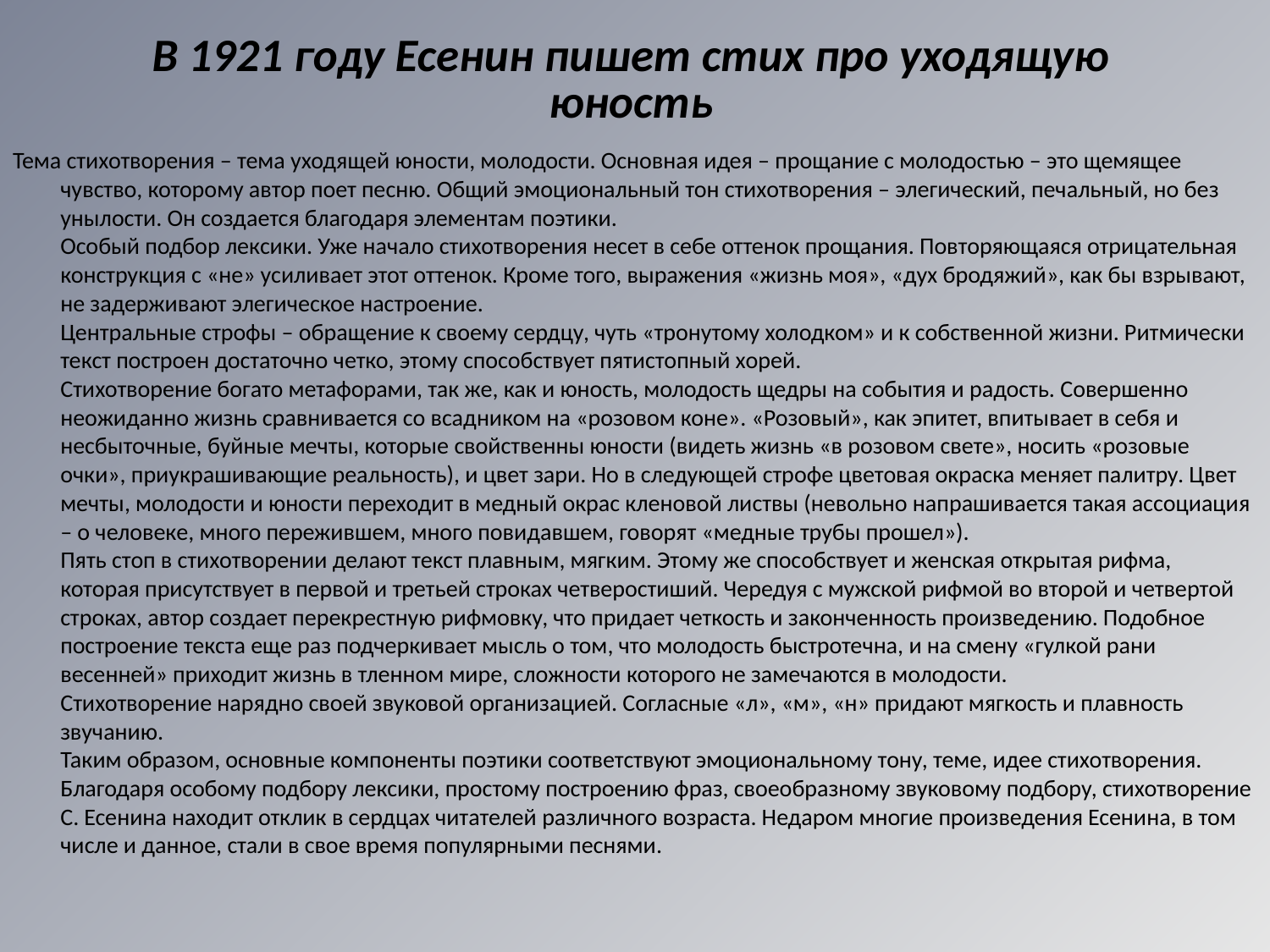

# В 1921 году Есенин пишет стих про уходящую юность
Тема стихотворения – тема уходящей юности, молодости. Основная идея – прощание с молодостью – это щемящее чувство, которому автор поет песню. Общий эмоциональный тон стихотворения – элегический, печальный, но без унылости. Он создается благодаря элементам поэтики.
Особый подбор лексики. Уже начало стихотворения несет в себе оттенок прощания. Повторяющаяся отрицательная конструкция с «не» усиливает этот оттенок. Кроме того, выражения «жизнь моя», «дух бродяжий», как бы взрывают, не задерживают элегическое настроение.
Центральные строфы – обращение к своему сердцу, чуть «тронутому холодком» и к собственной жизни. Ритмически текст построен достаточно четко, этому способствует пятистопный хорей.
Стихотворение богато метафорами, так же, как и юность, молодость щедры на события и радость. Совершенно неожиданно жизнь сравнивается со всадником на «розовом коне». «Розовый», как эпитет, впитывает в себя и несбыточные, буйные мечты, которые свойственны юности (видеть жизнь «в розовом свете», носить «розовые очки», приукрашивающие реальность), и цвет зари. Но в следующей строфе цветовая окраска меняет палитру. Цвет мечты, молодости и юности переходит в медный окрас кленовой листвы (невольно напрашивается такая ассоциация – о человеке, много пережившем, много повидавшем, говорят «медные трубы прошел»).
Пять стоп в стихотворении делают текст плавным, мягким. Этому же способствует и женская открытая рифма, которая присутствует в первой и третьей строках четверостиший. Чередуя с мужской рифмой во второй и четвертой строках, автор создает перекрестную рифмовку, что придает четкость и законченность произведению. Подобное построение текста еще раз подчеркивает мысль о том, что молодость быстротечна, и на смену «гулкой рани весенней» приходит жизнь в тленном мире, сложности которого не замечаются в молодости.
Стихотворение нарядно своей звуковой организацией. Согласные «л», «м», «н» придают мягкость и плавность звучанию.
Таким образом, основные компоненты поэтики соответствуют эмоциональному тону, теме, идее стихотворения. Благодаря особому подбору лексики, простому построению фраз, своеобразному звуковому подбору, стихотворение С. Есенина находит отклик в сердцах читателей различного возраста. Недаром многие произведения Есенина, в том числе и данное, стали в свое время популярными песнями.